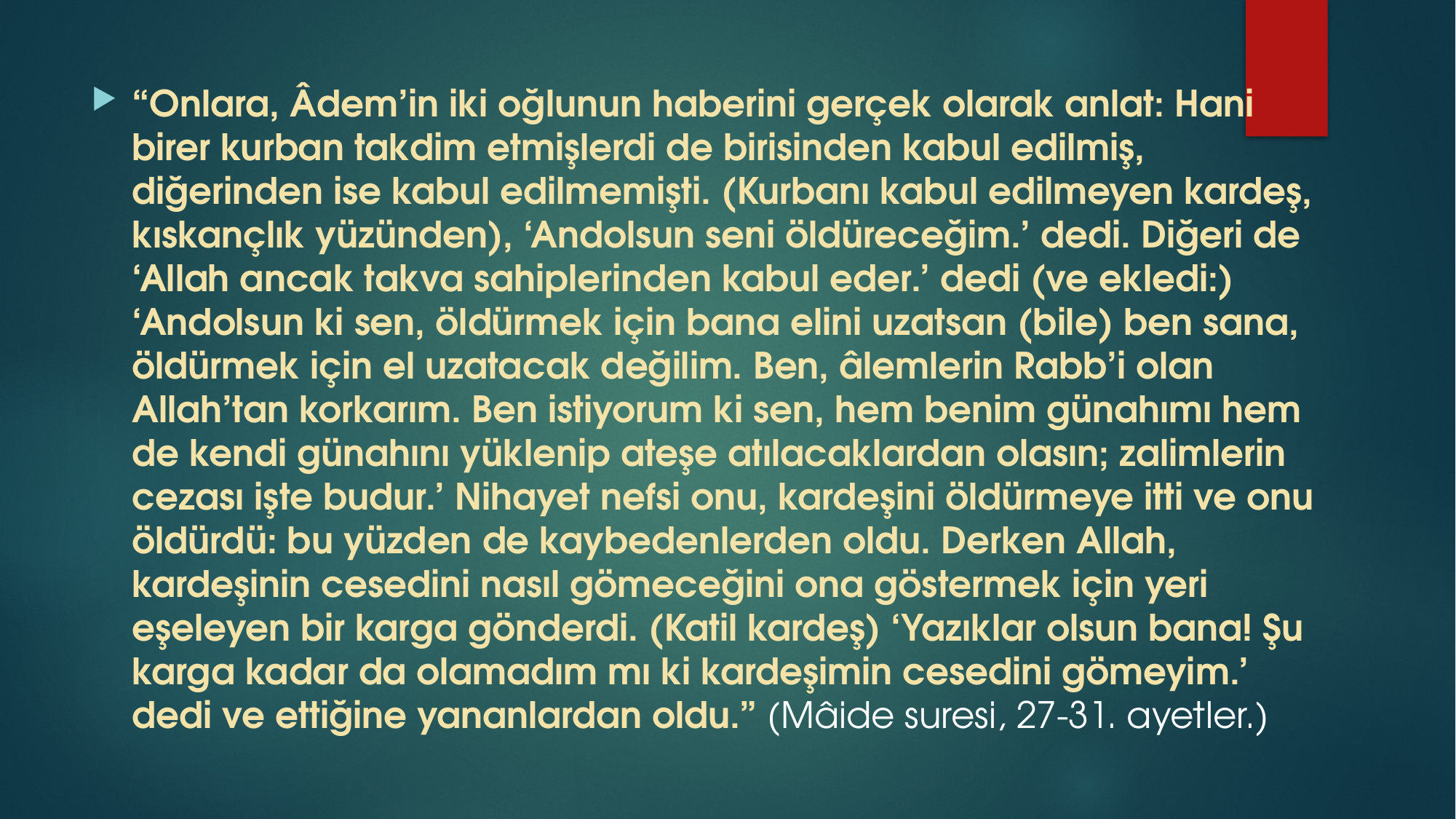

“Onlara, Âdem’in iki oğlunun haberini gerçek olarak anlat: Hani birer kurban takdim etmişlerdi de birisinden kabul edilmiş, diğerinden ise kabul edilmemişti. (Kurbanı kabul edilmeyen kardeş, kıskançlık yüzünden), ‘Andolsun seni öldüreceğim.’ dedi. Diğeri de ‘Allah ancak takva sahiplerinden kabul eder.’ dedi (ve ekledi:) ‘Andolsun ki sen, öldürmek için bana elini uzatsan (bile) ben sana, öldürmek için el uzatacak değilim. Ben, âlemlerin Rabb’i olan Allah’tan korkarım. Ben istiyorum ki sen, hem benim günahımı hem de kendi günahını yüklenip ateşe atılacaklardan olasın; zalimlerin cezası işte budur.’ Nihayet nefsi onu, kardeşini öldürmeye itti ve onu öldürdü: bu yüzden de kaybedenlerden oldu. Derken Allah, kardeşinin cesedini nasıl gömeceğini ona göstermek için yeri eşeleyen bir karga gönderdi. (Katil kardeş) ‘Yazıklar olsun bana! Şu karga kadar da olamadım mı ki kardeşimin cesedini gömeyim.’ dedi ve ettiğine yananlardan oldu.” (Mâide suresi, 27-31. ayetler.)